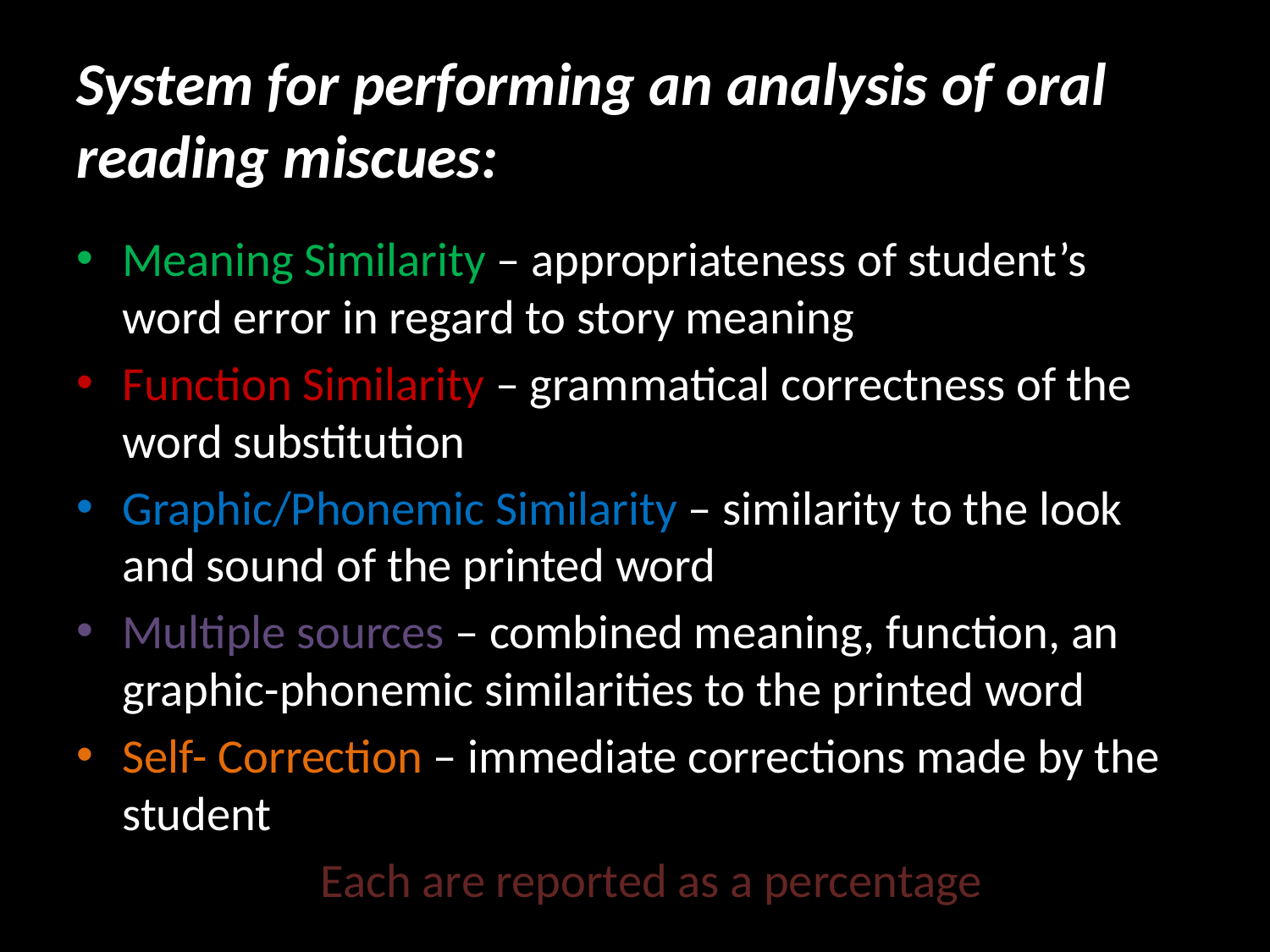

# System for performing an analysis of oral reading miscues:
Meaning Similarity – appropriateness of student’s word error in regard to story meaning
Function Similarity – grammatical correctness of the word substitution
Graphic/Phonemic Similarity – similarity to the look and sound of the printed word
Multiple sources – combined meaning, function, an graphic-phonemic similarities to the printed word
Self- Correction – immediate corrections made by the student
   Each are reported as a percentage